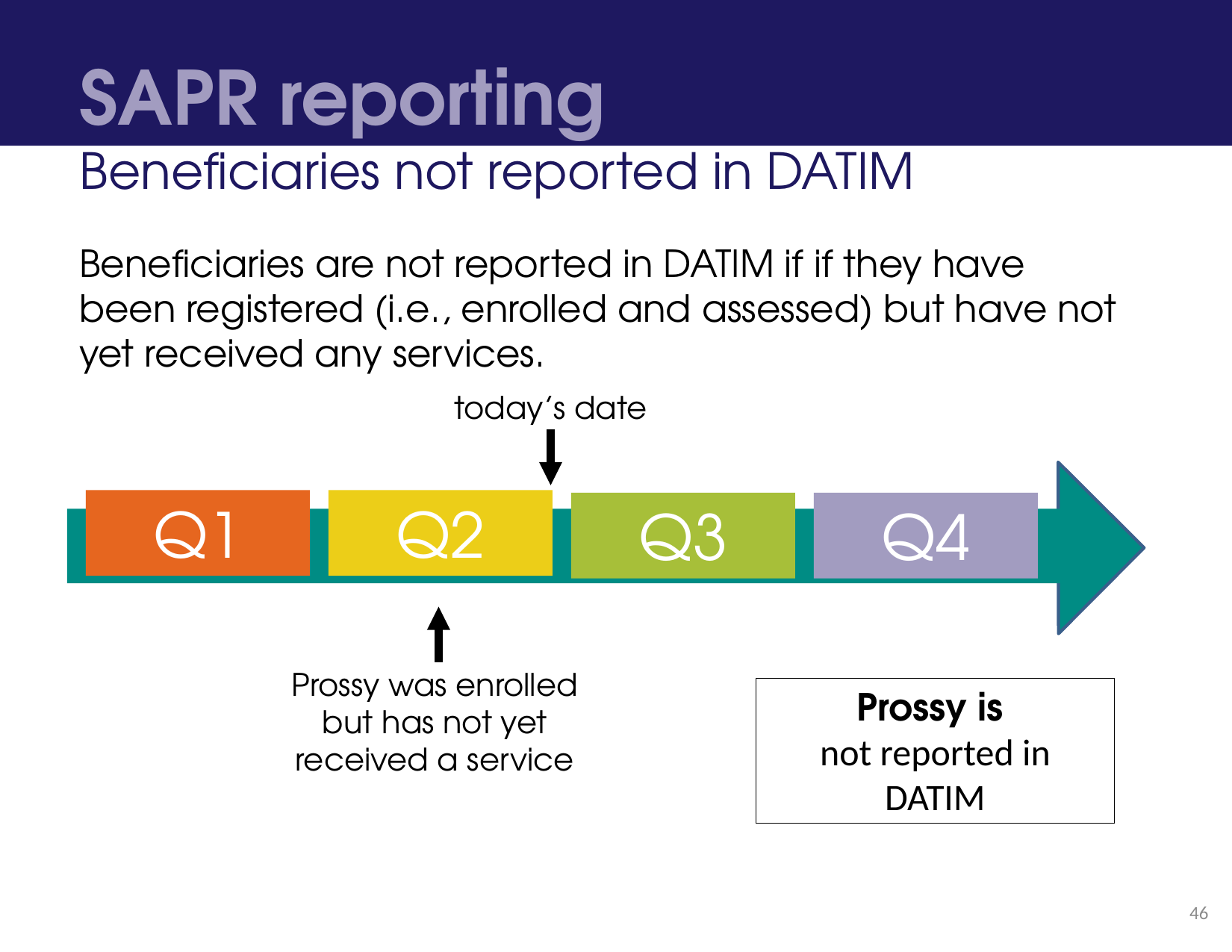

# SAPR reporting
Beneficiaries not reported in DATIM
Beneficiaries are not reported in DATIM if if they have been registered (i.e., enrolled and assessed) but have not yet received any services.

today’s date

Q1

Q2
Q3
Q4
Prossy was enrolled but has not yet received a service
Prossy is
not reported in DATIM
46